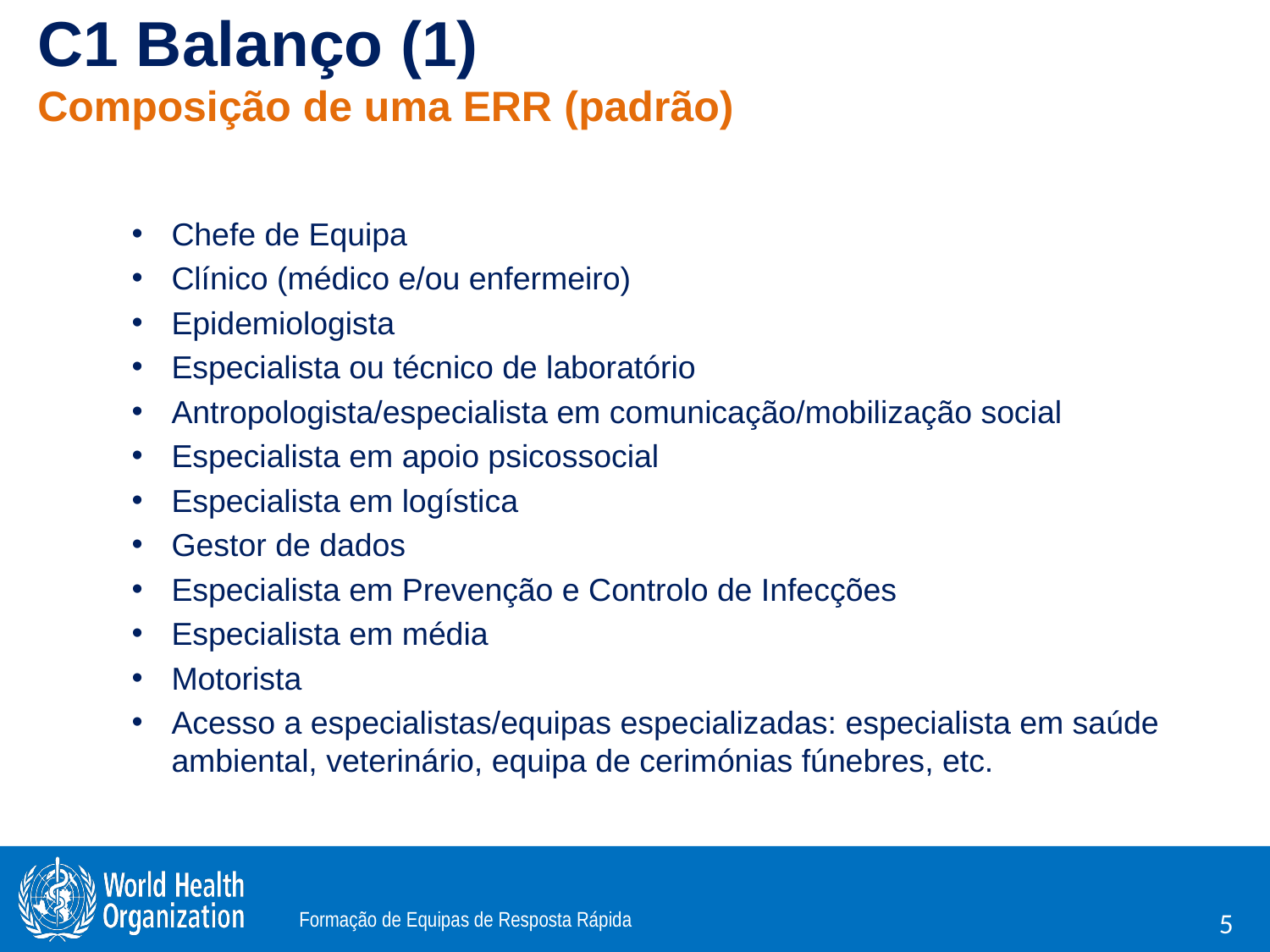

# C1 Balanço (1) Composição de uma ERR (padrão)
Chefe de Equipa
Clínico (médico e/ou enfermeiro)
Epidemiologista
Especialista ou técnico de laboratório
Antropologista/especialista em comunicação/mobilização social
Especialista em apoio psicossocial
Especialista em logística
Gestor de dados
Especialista em Prevenção e Controlo de Infecções
Especialista em média
Motorista
Acesso a especialistas/equipas especializadas: especialista em saúde ambiental, veterinário, equipa de cerimónias fúnebres, etc.